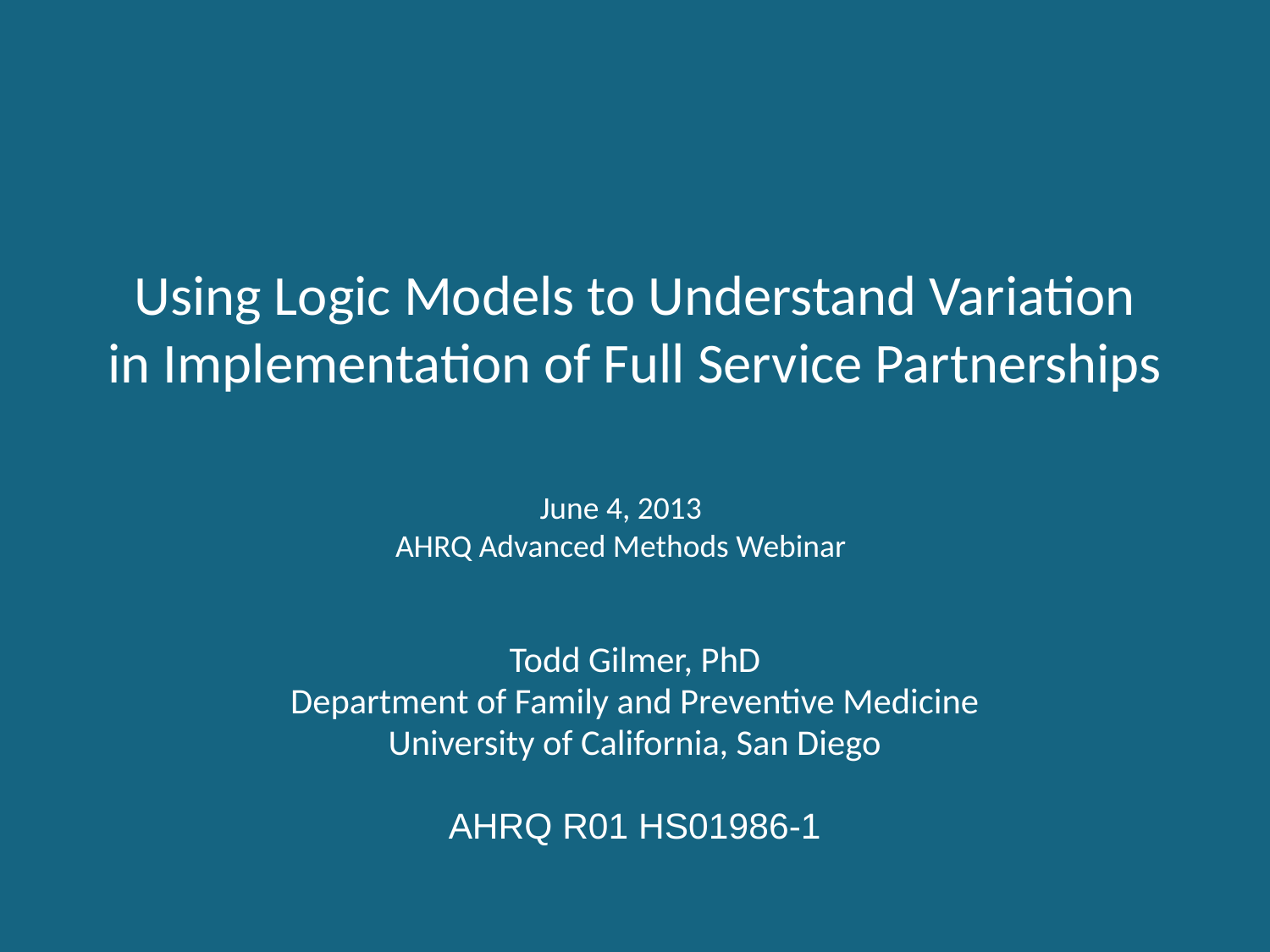

# Using Logic Models to Understand Variation in Implementation of Full Service Partnerships
June 4, 2013
AHRQ Advanced Methods Webinar
Todd Gilmer, PhD
Department of Family and Preventive Medicine
University of California, San Diego

AHRQ R01 HS01986-1